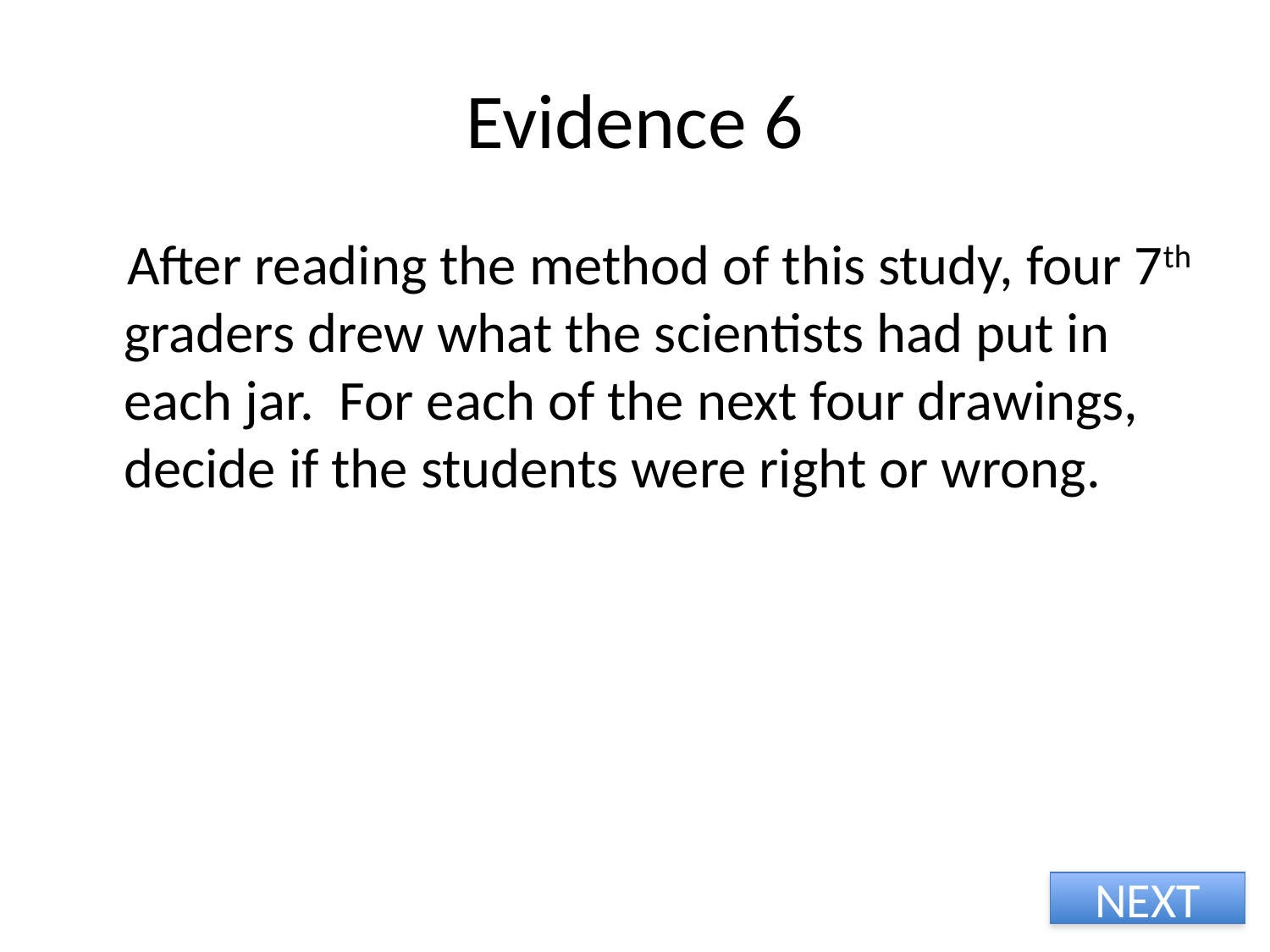

# Evidence 6
    After reading the method of this study, four 7th graders drew what the scientists had put in each jar.  For each of the next four drawings, decide if the students were right or wrong.
NEXT